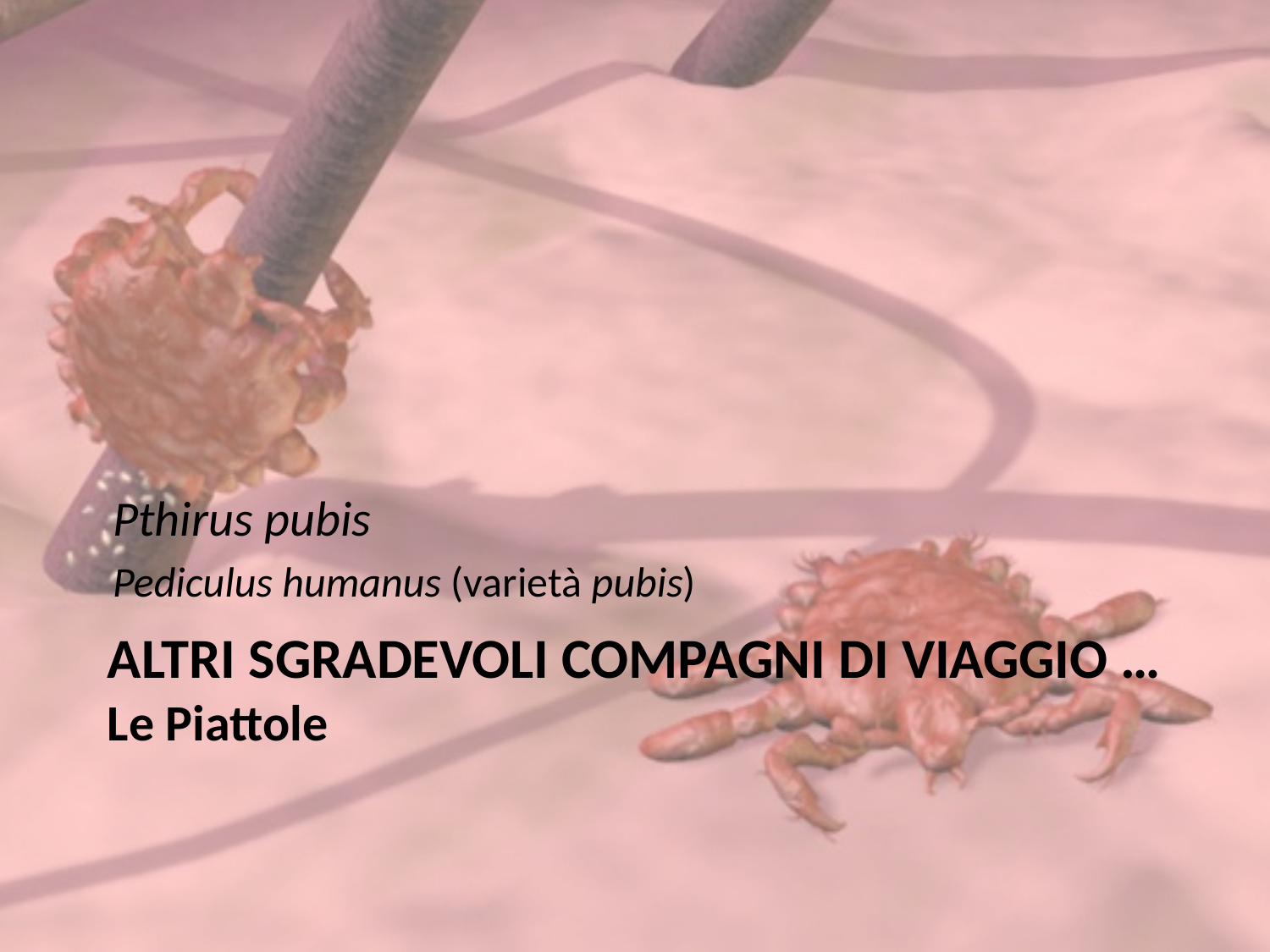

Pthirus pubis
Pediculus humanus (varietà pubis)
Altri sgradevoli compagni di viaggio …
Le Piattole